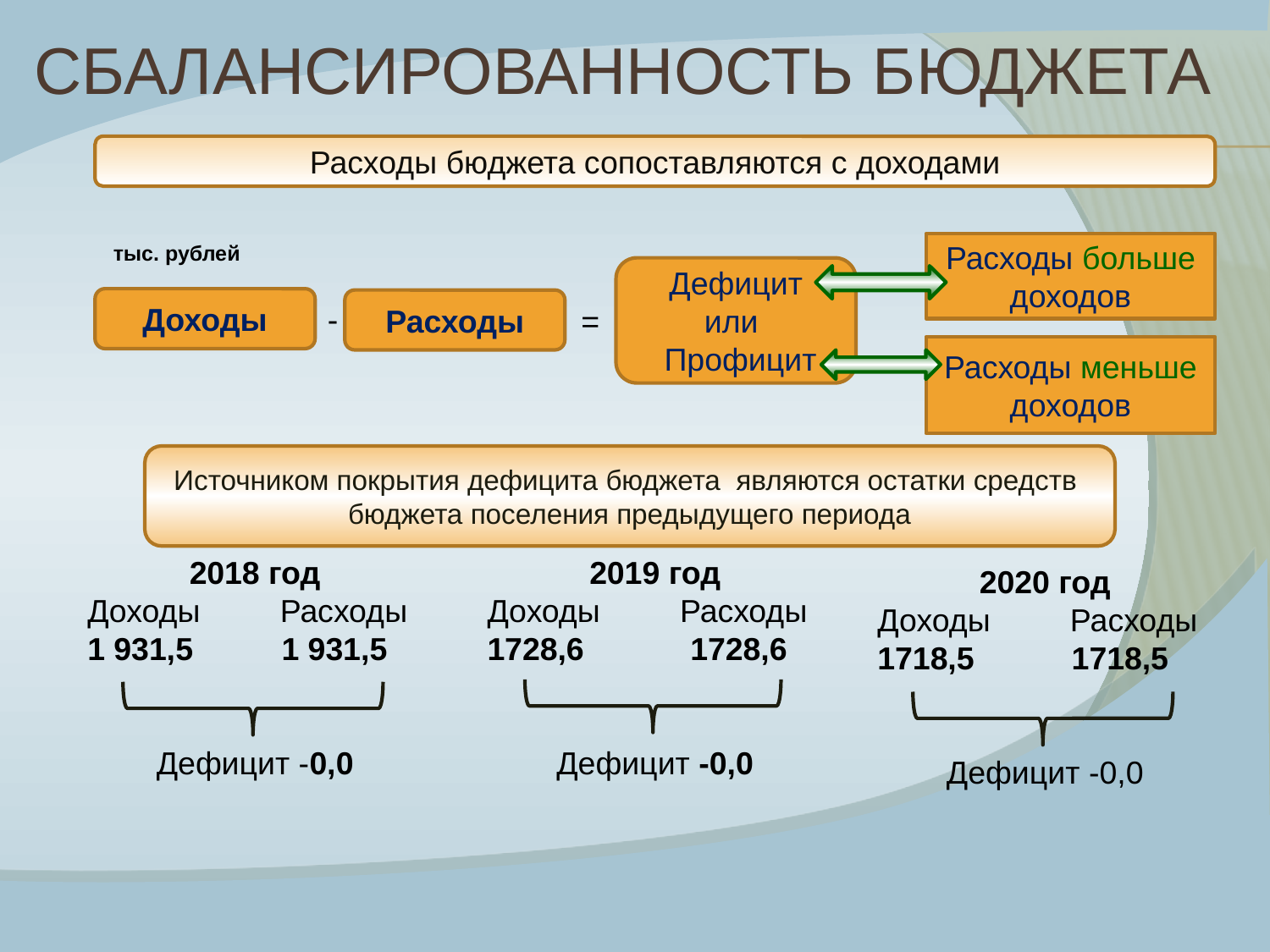

# Сбалансированность бюджета
Расходы бюджета сопоставляются с доходами
тыс. рублей
Расходы больше доходов
Дефицит
или
 Профицит

Доходы
Расходы
-
=
Расходы меньше доходов

Источником покрытия дефицита бюджета  являются остатки средств  бюджета поселения предыдущего периода
2018 год
Доходы         Расходы
1 931,5          1 931,5

Дефицит -0,0

2019 год
Доходы         Расходы
1728,6            1728,6

Дефицит -0,0

2020 год
Доходы         Расходы
1718,5           1718,5

Дефицит -0,0